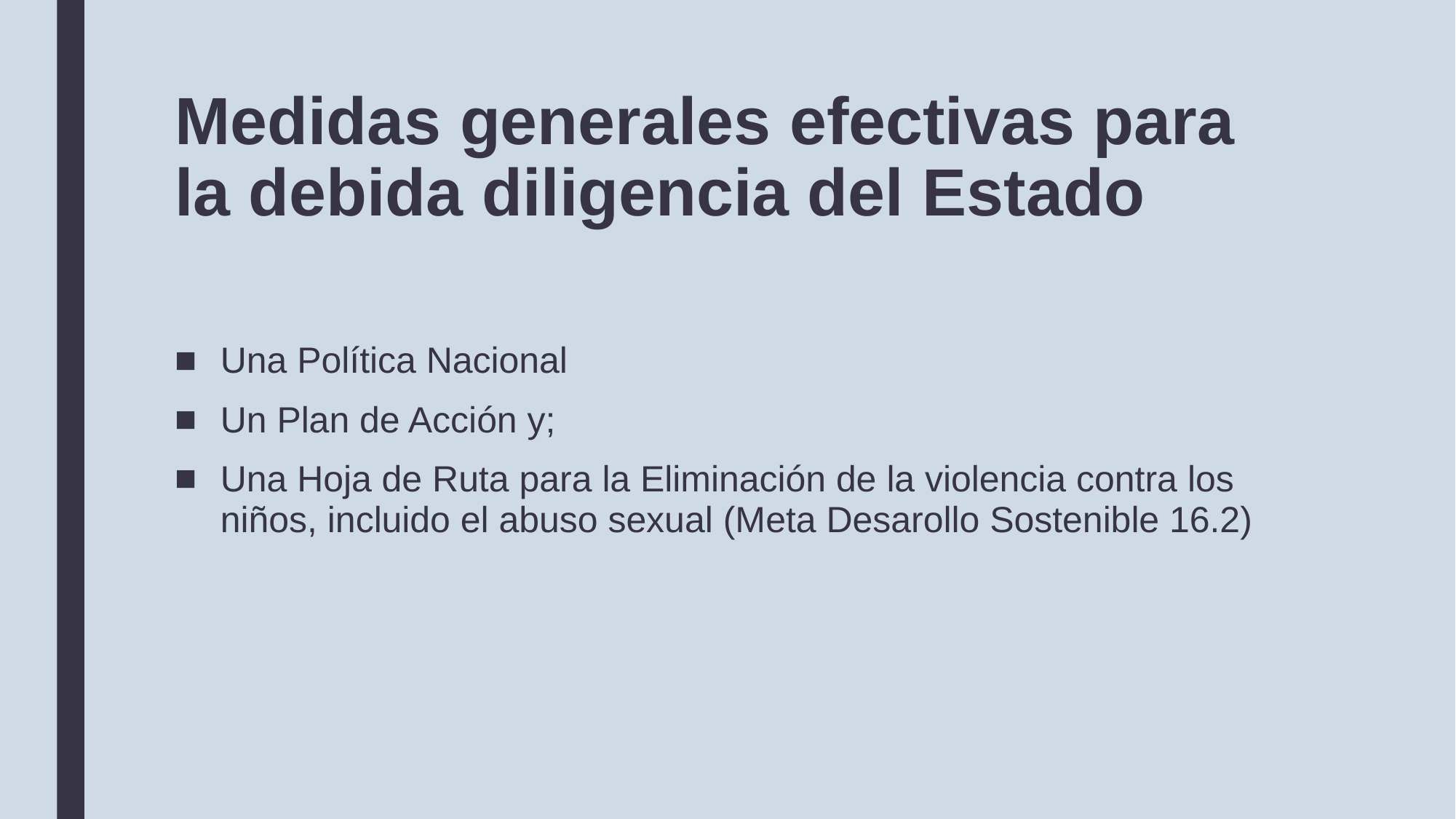

# Medidas generales efectivas para la debida diligencia del Estado

Una Política Nacional
Un Plan de Acción y;
Una Hoja de Ruta para la Eliminación de la violencia contra los niños, incluido el abuso sexual (Meta Desarollo Sostenible 16.2)